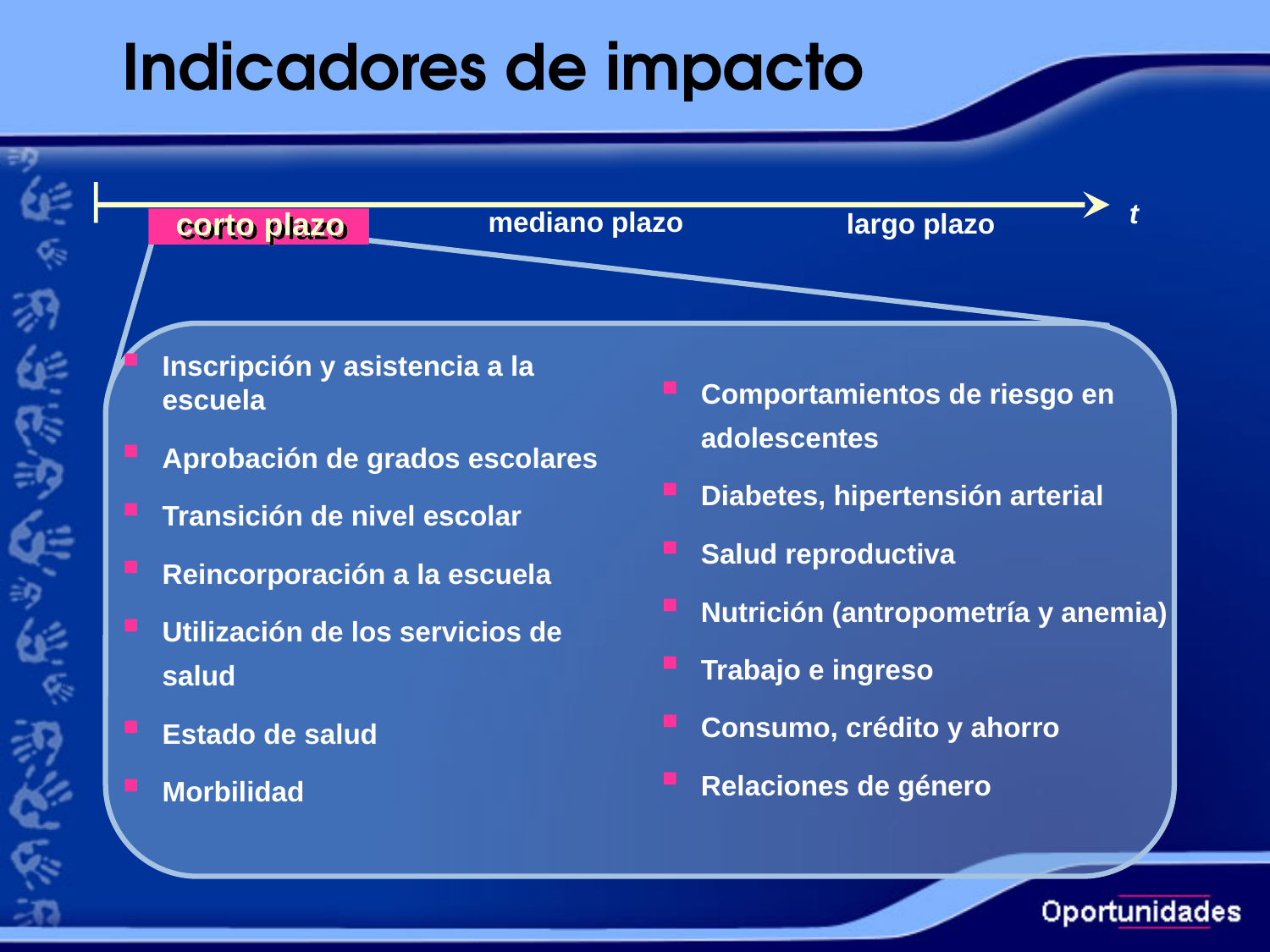

# Indicadores de impacto

t
corto plazo
mediano plazo
largo plazo

Inscripción y asistencia a la      escuela
Aprobación de grados escolares
Transición de nivel escolar
Reincorporación a la escuela
Utilización de los servicios de salud
Estado de salud
Morbilidad

Comportamientos de riesgo en adolescentes
Diabetes, hipertensión arterial
Salud reproductiva
Nutrición (antropometría y anemia)
Trabajo e ingreso
Consumo, crédito y ahorro
Relaciones de género